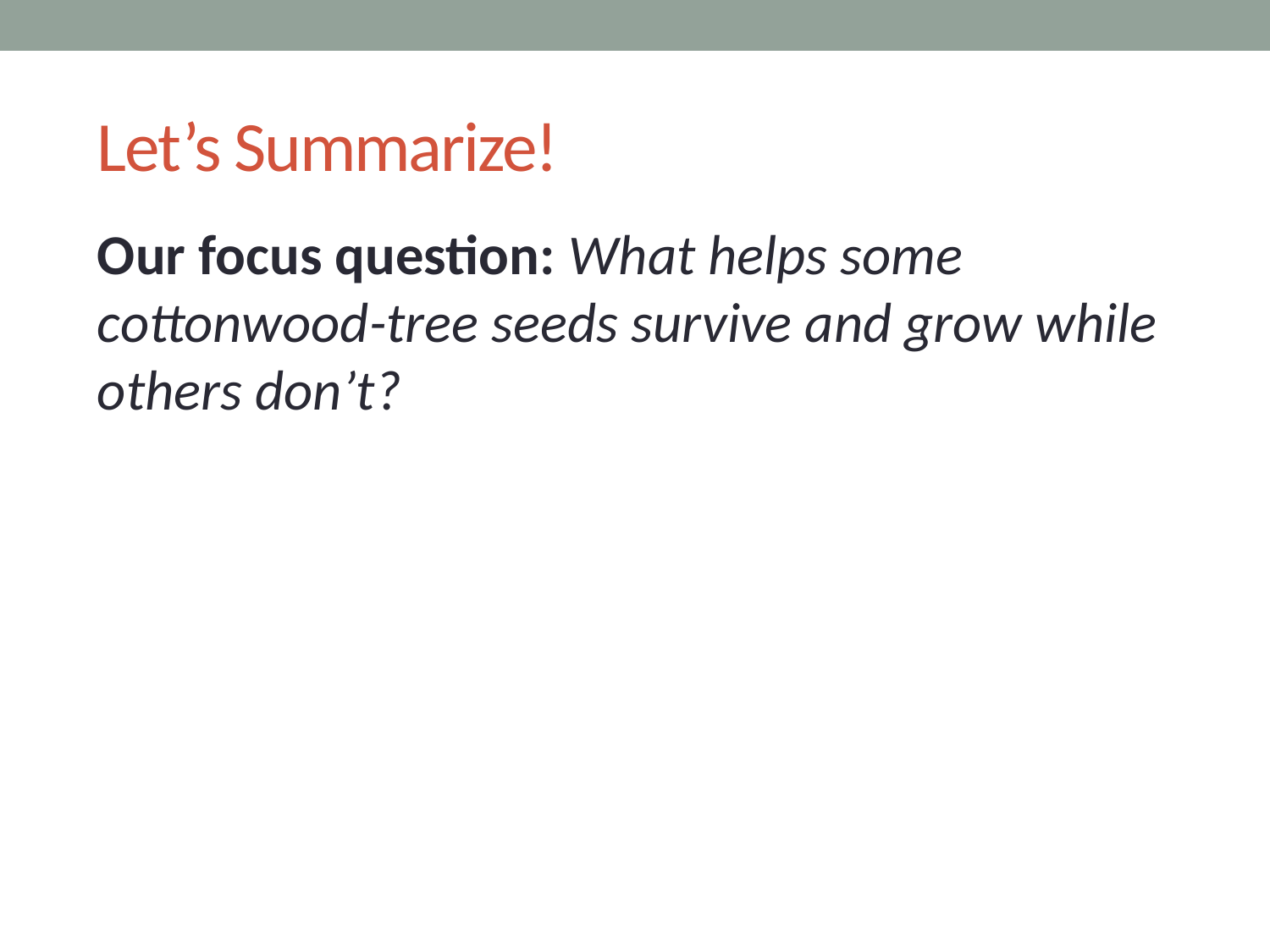

# Let’s Summarize!
Our focus question: What helps some cottonwood-tree seeds survive and grow while others don’t?